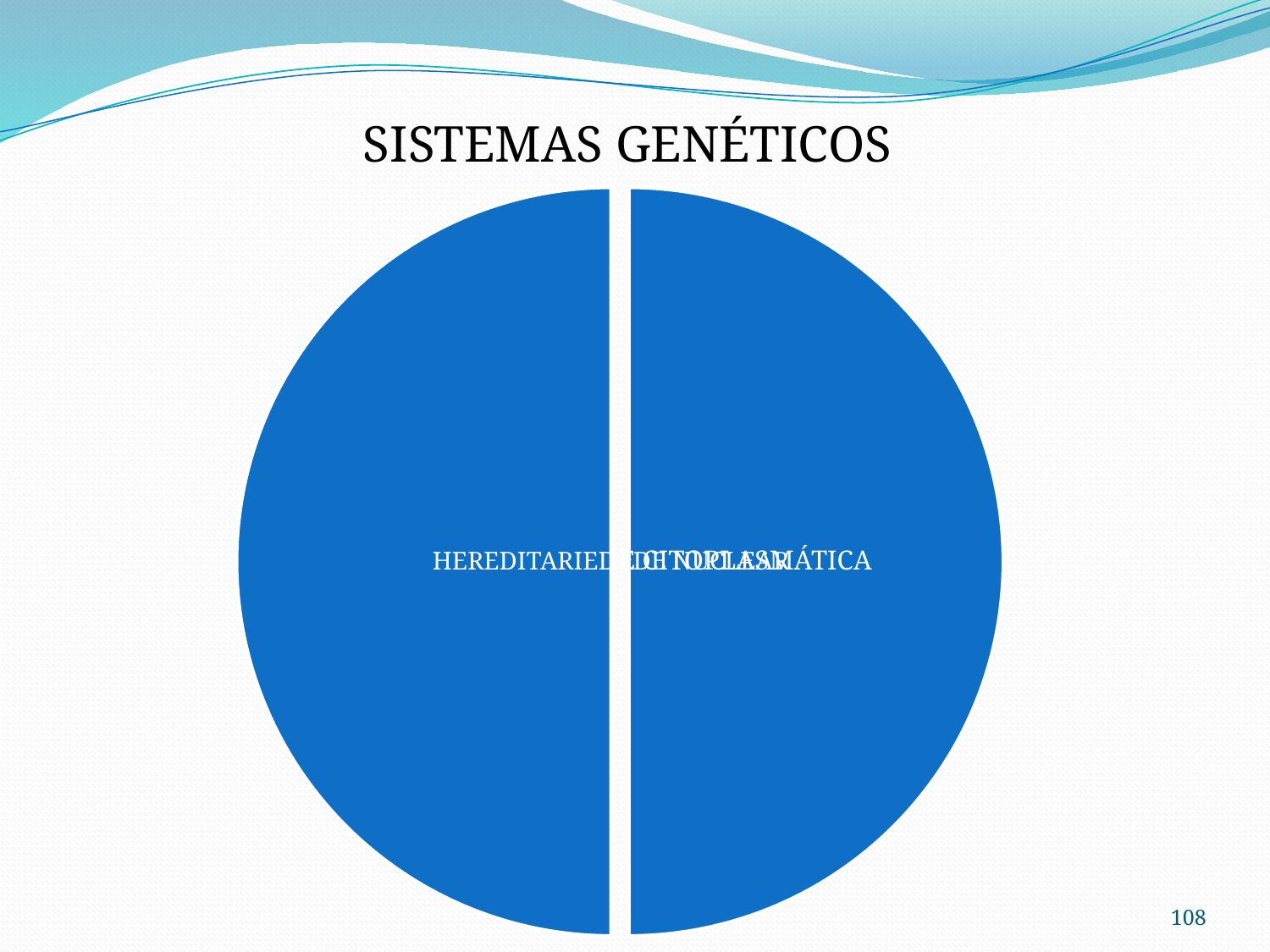

SISTEMAS GENÉTICOS
HEREDITARIEDADE CITOPLASMÁTICA
HEREDITARIEDADE NUCLEAR
108